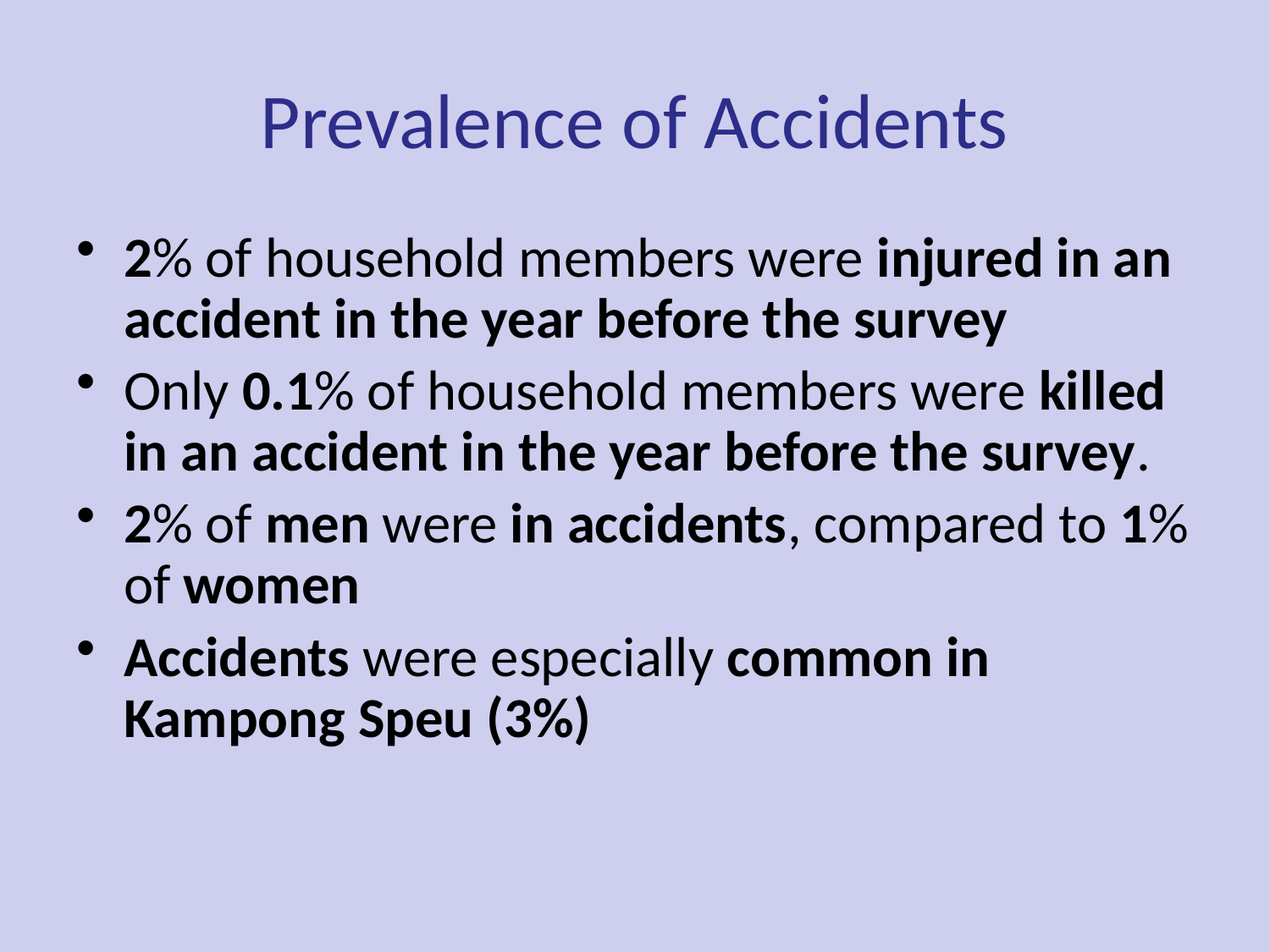

# Prevalence of Accidents
2% of household members were injured in an accident in the year before the survey
Only 0.1% of household members were killed in an accident in the year before the survey.
2% of men were in accidents, compared to 1% of women
Accidents were especially common in Kampong Speu (3%)